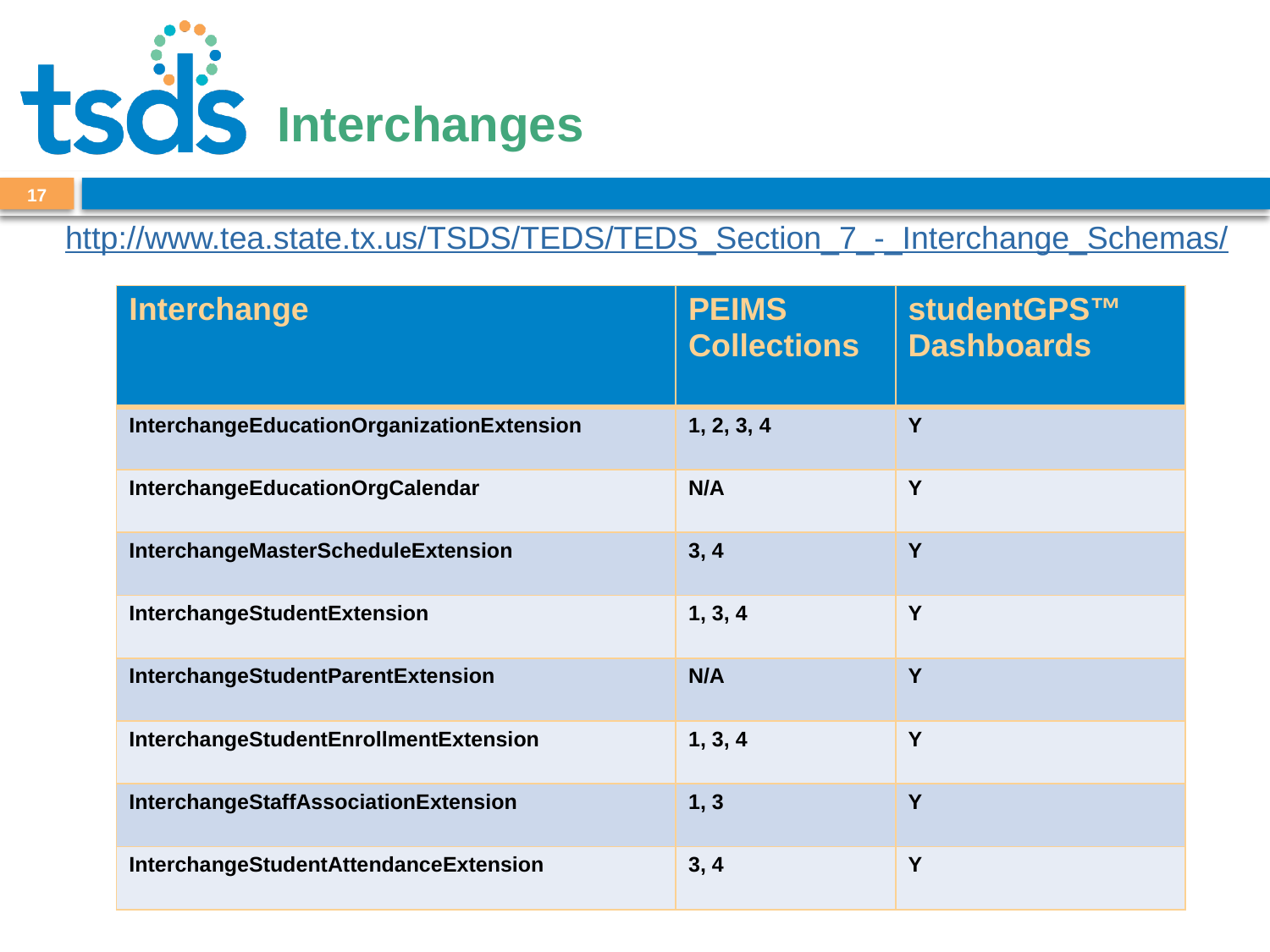

# Interchanges
17
http://www.tea.state.tx.us/TSDS/TEDS/TEDS_Section_7_-_Interchange_Schemas/

| Interchange | PEIMS Collections | studentGPS™ Dashboards |
| --- | --- | --- |
| InterchangeEducationOrganizationExtension | 1, 2, 3, 4 | Y |
| InterchangeEducationOrgCalendar | N/A | Y |
| InterchangeMasterScheduleExtension | 3, 4 | Y |
| InterchangeStudentExtension | 1, 3, 4 | Y |
| InterchangeStudentParentExtension | N/A | Y |
| InterchangeStudentEnrollmentExtension | 1, 3, 4 | Y |
| InterchangeStaffAssociationExtension | 1, 3 | Y |
| InterchangeStudentAttendanceExtension | 3, 4 | Y |